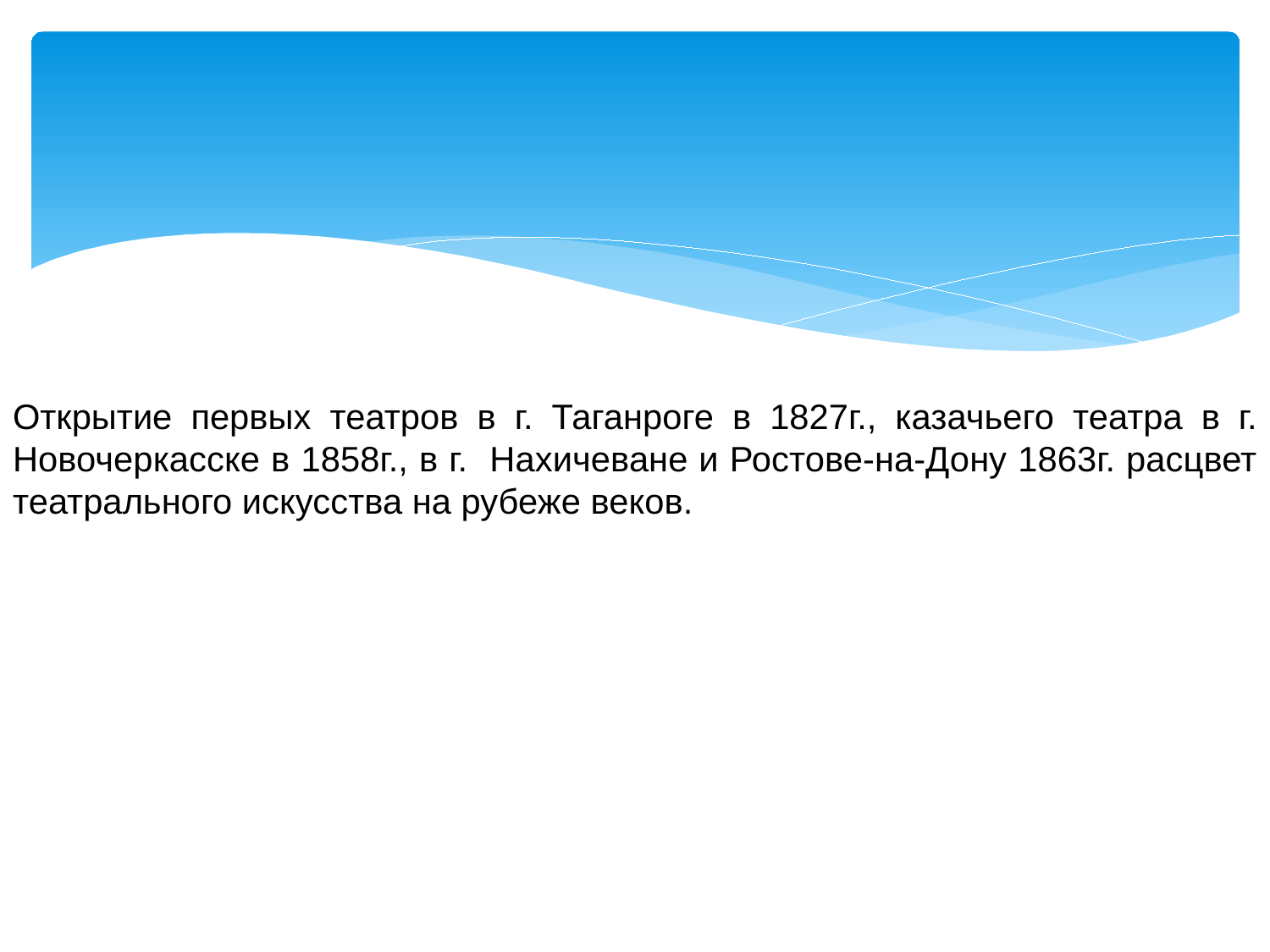

Открытие первых театров в г. Таганроге в 1827г., казачьего театра в г. Новочеркасске в 1858г., в г.  Нахичеване и Ростове-на-Дону 1863г. расцвет театрального искусства на рубеже веков.